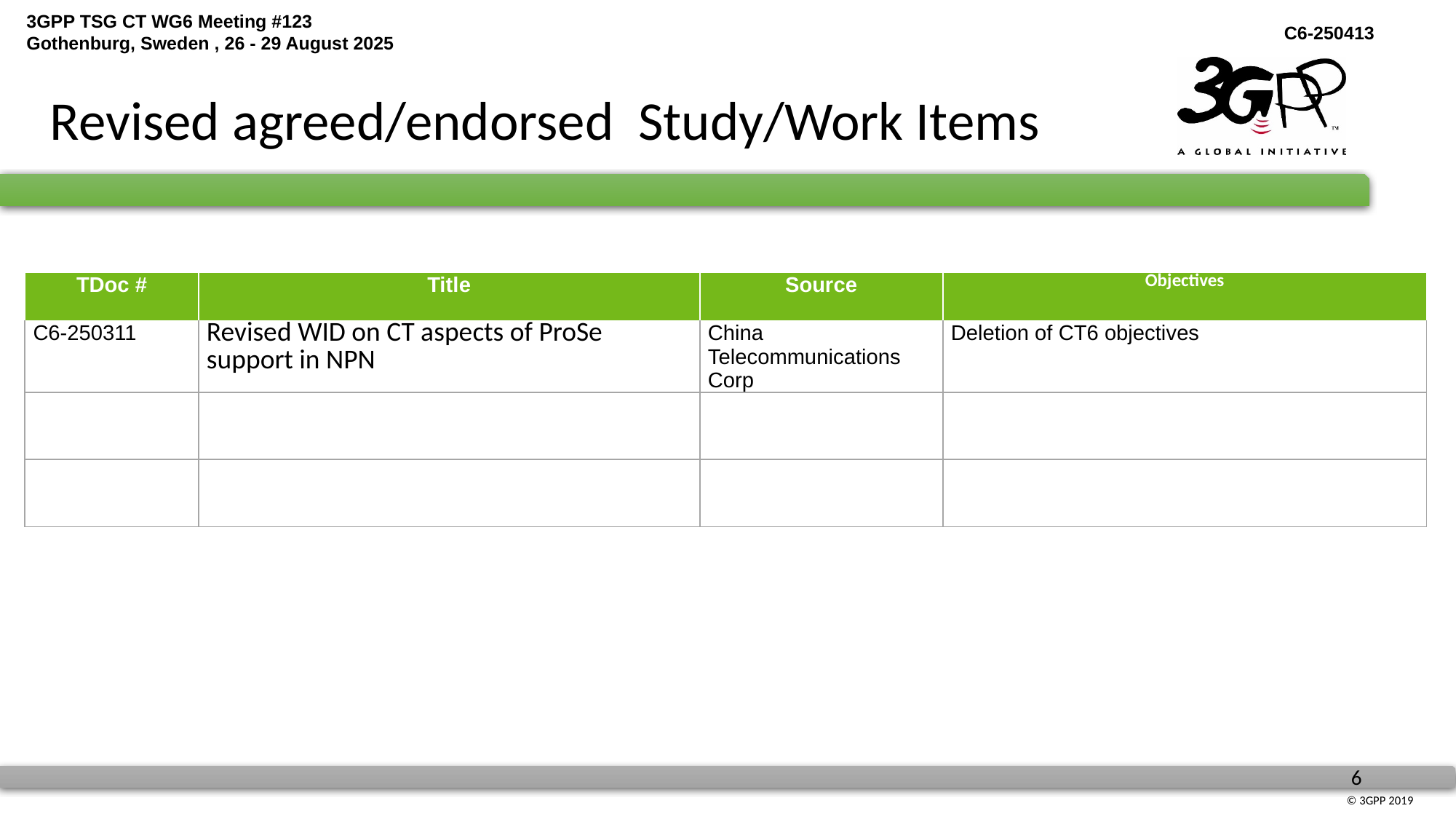

# Revised agreed/endorsed  Study/Work Items
| TDoc # | Title | Source | Objectives |
| --- | --- | --- | --- |
| C6-250311 | Revised WID on CT aspects of ProSe support in NPN | China Telecommunications Corp | Deletion of CT6 objectives |
|  |  |  |  |
|  |  |  |  |